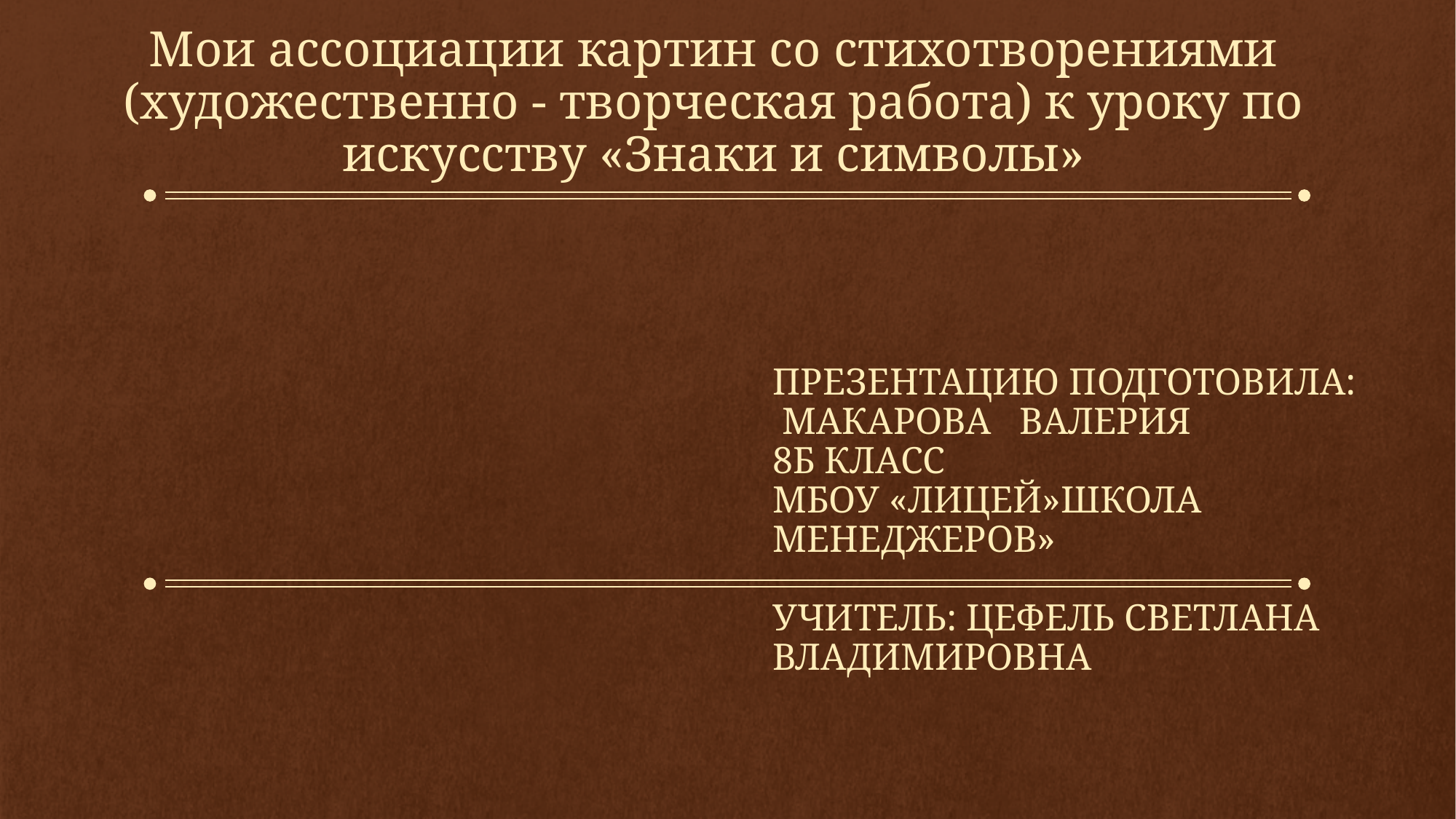

# Мои ассоциации картин со стихотворениями (художественно - творческая работа) к уроку по искусству «Знаки и символы»
Презентацию подготовила:
 макарова   валерия
8б класс
мбоу «лицей»школа менеджеров»

УЧИТЕЛЬ: Цефель Светлана Владимировна